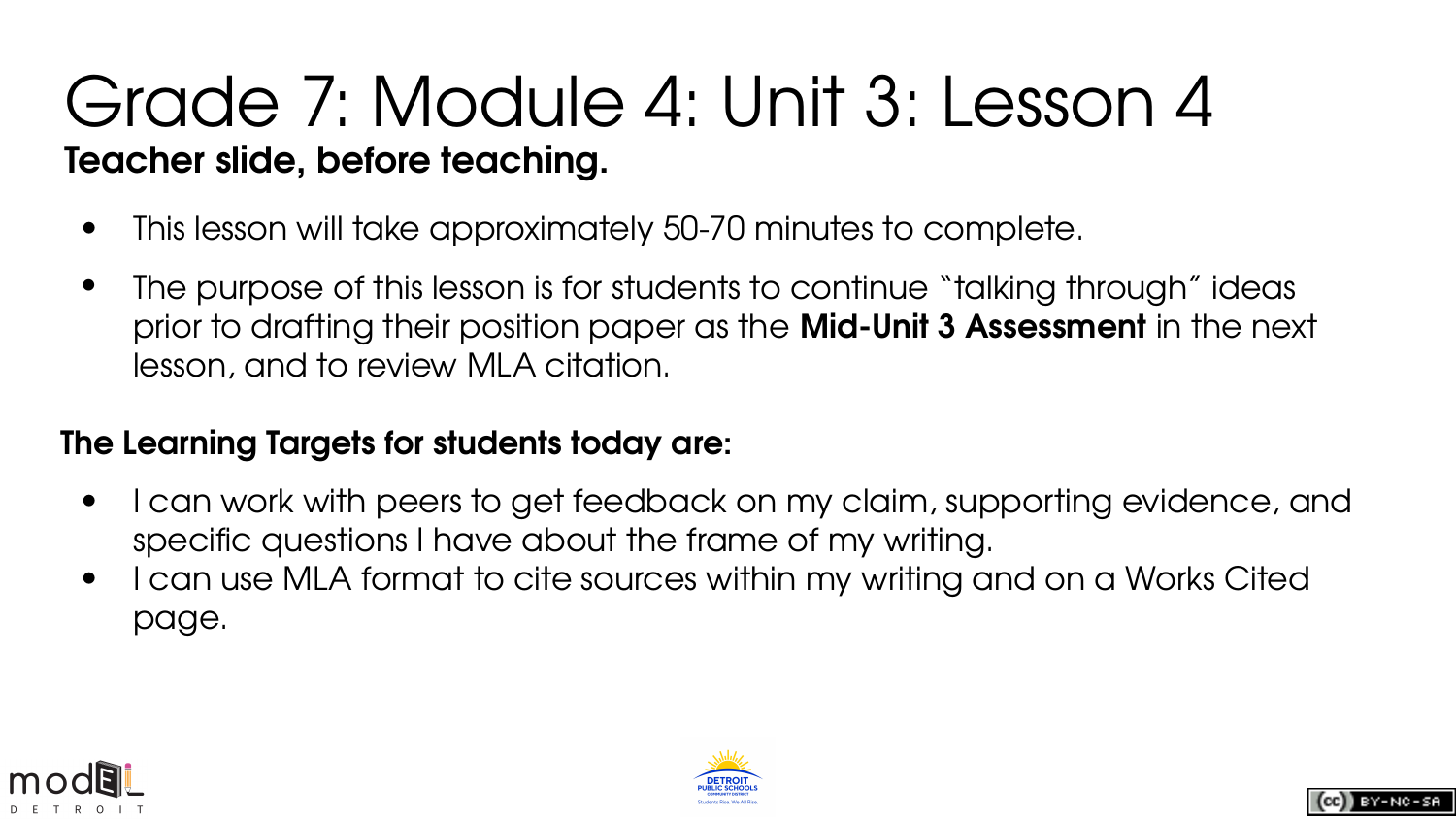

Grade 7: Module 4: Unit 3: Lesson 4
Teacher slide, before teaching.
This lesson will take approximately 50-70 minutes to complete.
The purpose of this lesson is for students to continue “talking through” ideas prior to drafting their position paper as the Mid-Unit 3 Assessment in the next lesson, and to review MLA citation.

The Learning Targets for students today are:
I can work with peers to get feedback on my claim, supporting evidence, and specific questions I have about the frame of my writing.
I can use MLA format to cite sources within my writing and on a Works Cited page.